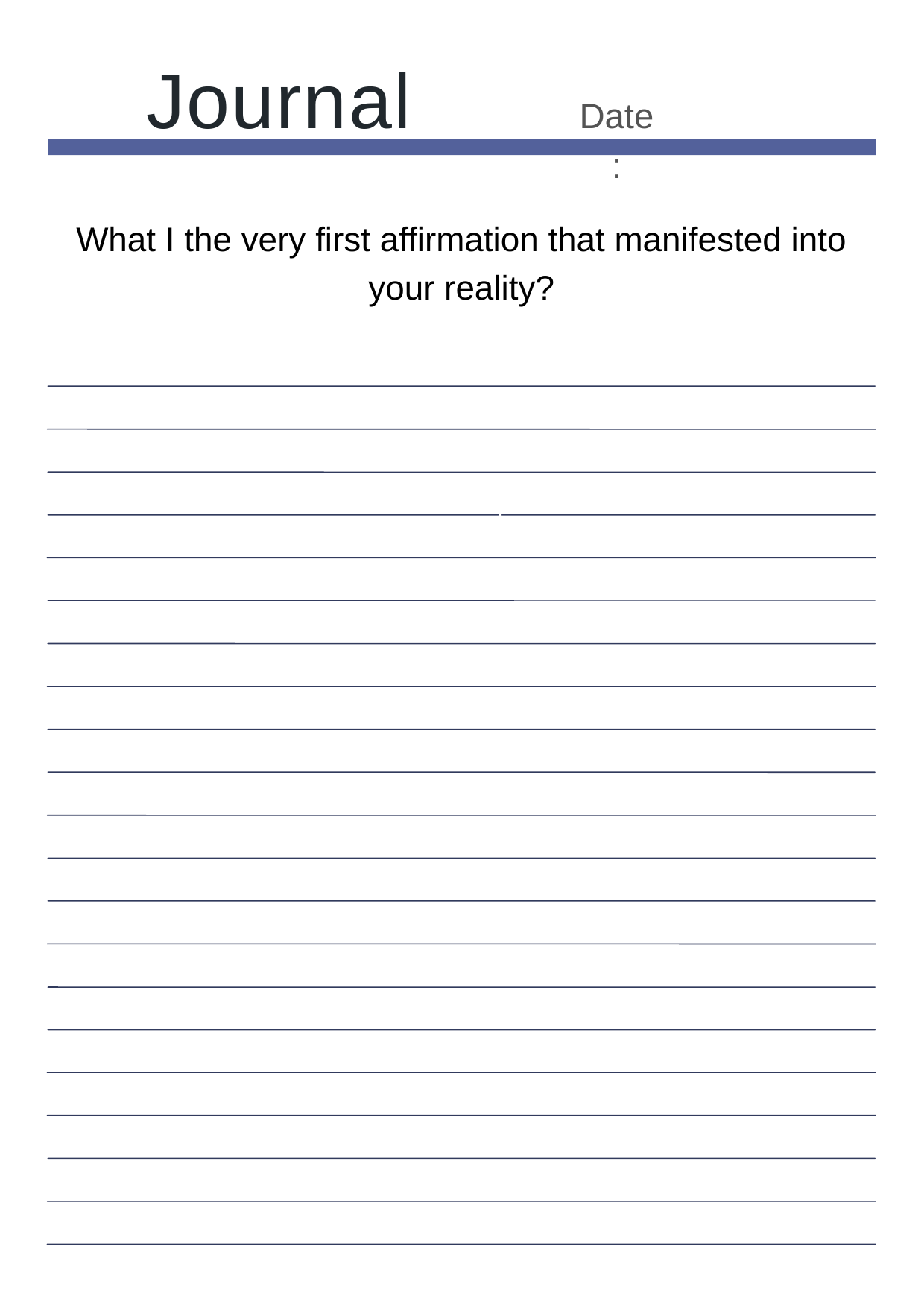

Journal
Date:

What I the very first affirmation that manifested into your reality?

Journal Prompt Here